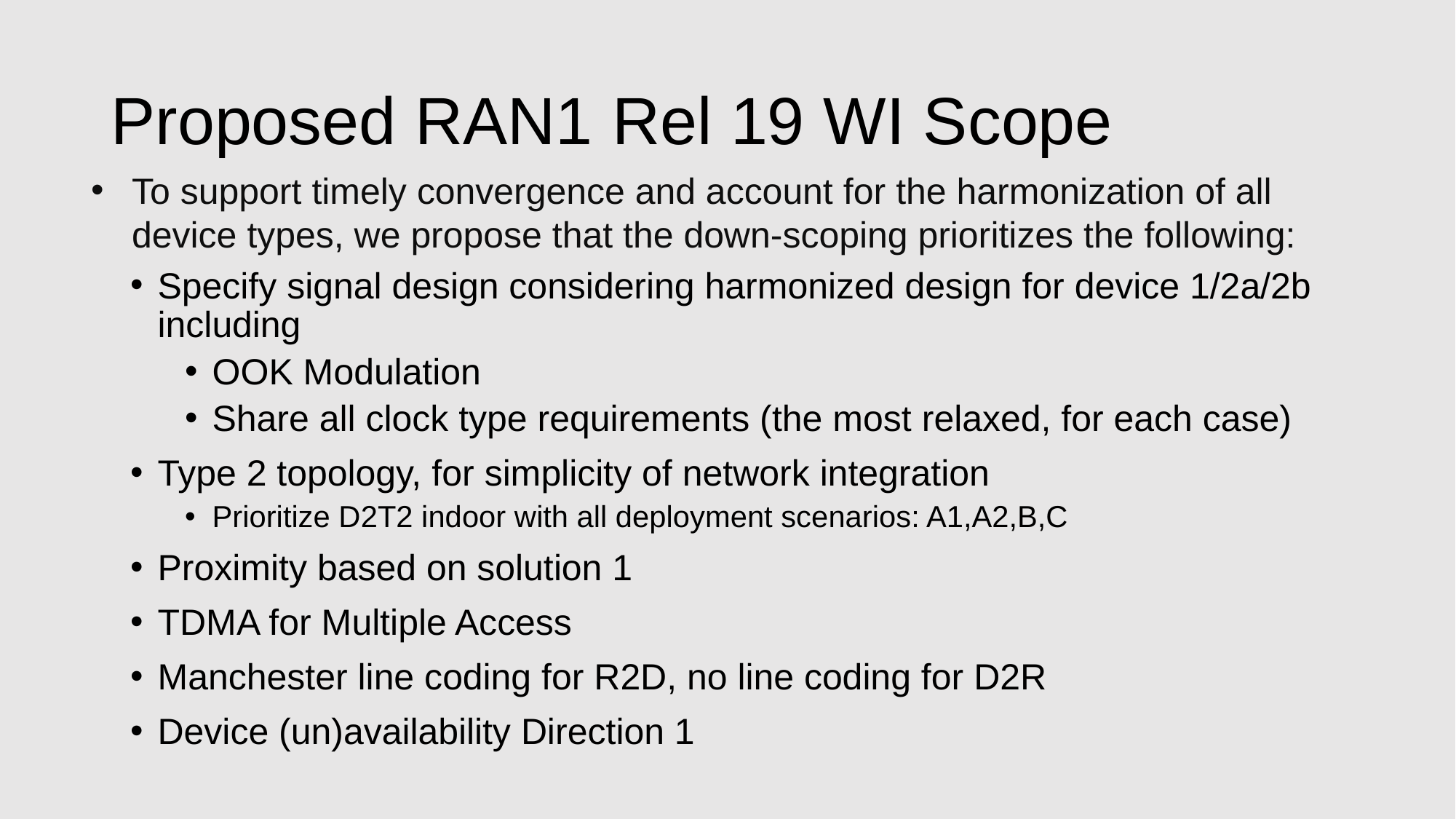

# Proposed RAN1 Rel 19 WI Scope
To support timely convergence and account for the harmonization of all device types, we propose that the down-scoping prioritizes the following:
Specify signal design considering harmonized design for device 1/2a/2b including
OOK Modulation
Share all clock type requirements (the most relaxed, for each case)
Type 2 topology, for simplicity of network integration
Prioritize D2T2 indoor with all deployment scenarios: A1,A2,B,C
Proximity based on solution 1
TDMA for Multiple Access
Manchester line coding for R2D, no line coding for D2R
Device (un)availability Direction 1